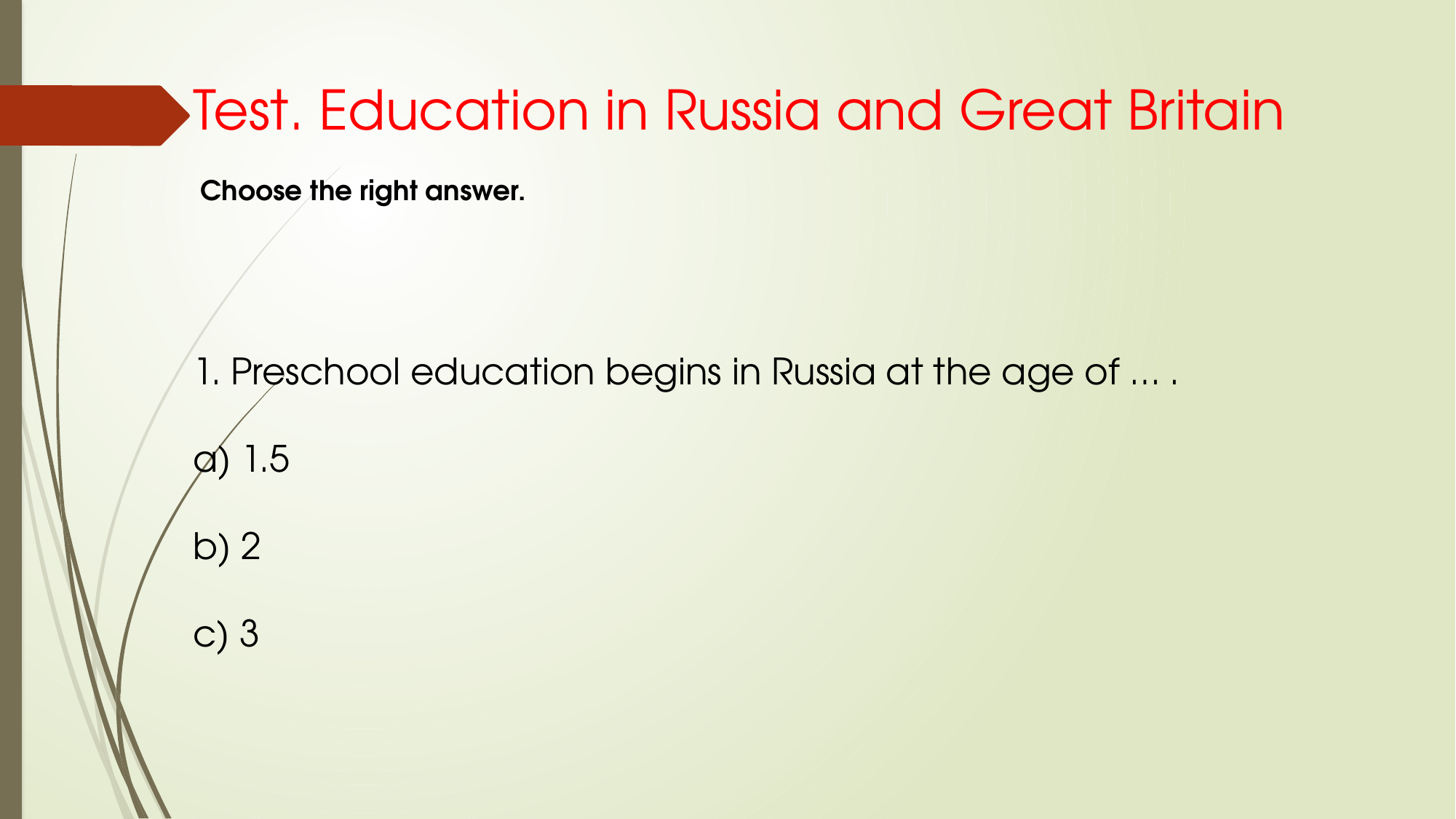

Test. Education in Russia and Great Britain

 Choose the right answer.

1. Preschool education begins in Russia at the age of … .

a) 1.5

b) 2

c) 3